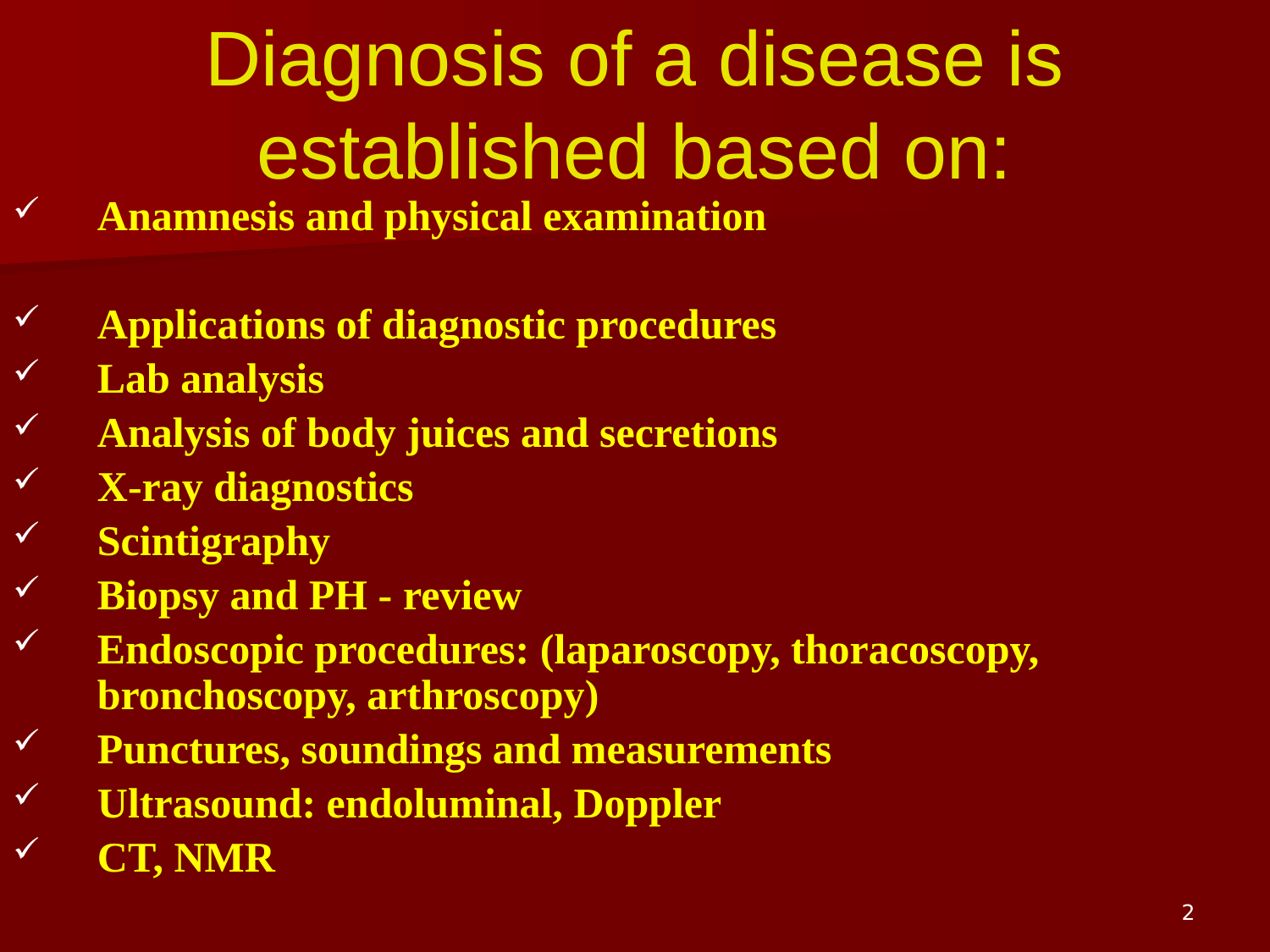

# Diagnosis of a disease is established based on:

Anamnesis and physical examination

Applications of diagnostic procedures
Lab analysis
Analysis of body juices and secretions
X-ray diagnostics
Scintigraphy
Biopsy and PH - review
Endoscopic procedures: (laparoscopy, thoracoscopy, bronchoscopy, arthroscopy)
Punctures, soundings and measurements
Ultrasound: endoluminal, Doppler
CT, NMR
2